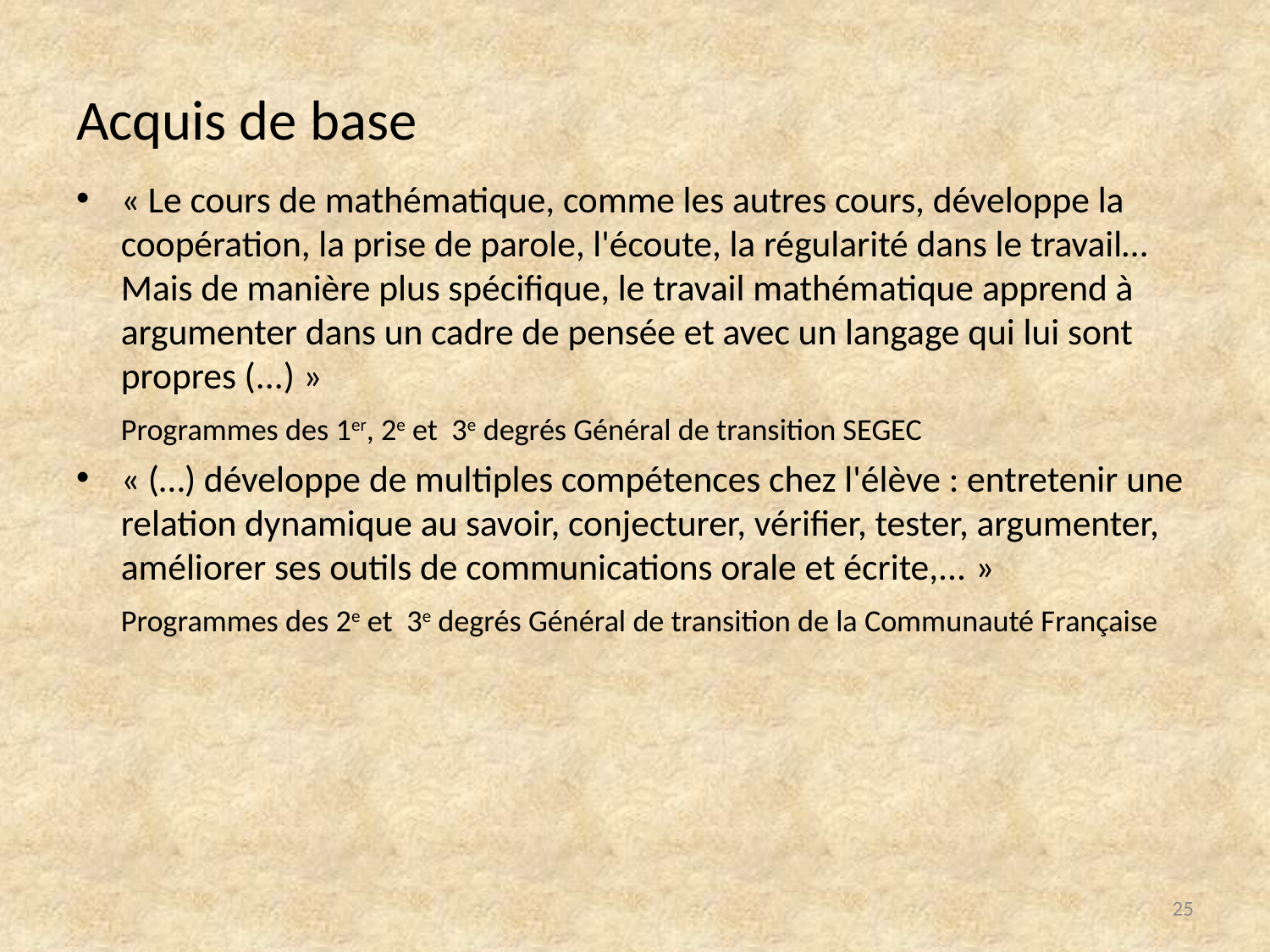

# Acquis de base
« Le cours de mathématique, comme les autres cours, développe la coopération, la prise de parole, l'écoute, la régularité dans le travail… Mais de manière plus spécifique, le travail mathématique apprend à argumenter dans un cadre de pensée et avec un langage qui lui sont propres (...) »
	Programmes des 1er, 2e et  3e degrés Général de transition SEGEC
« (…) développe de multiples compétences chez l'élève : entretenir une relation dynamique au savoir, conjecturer, vérifier, tester, argumenter, améliorer ses outils de communications orale et écrite,... »
	Programmes des 2e et  3e degrés Général de transition de la Communauté Française

25